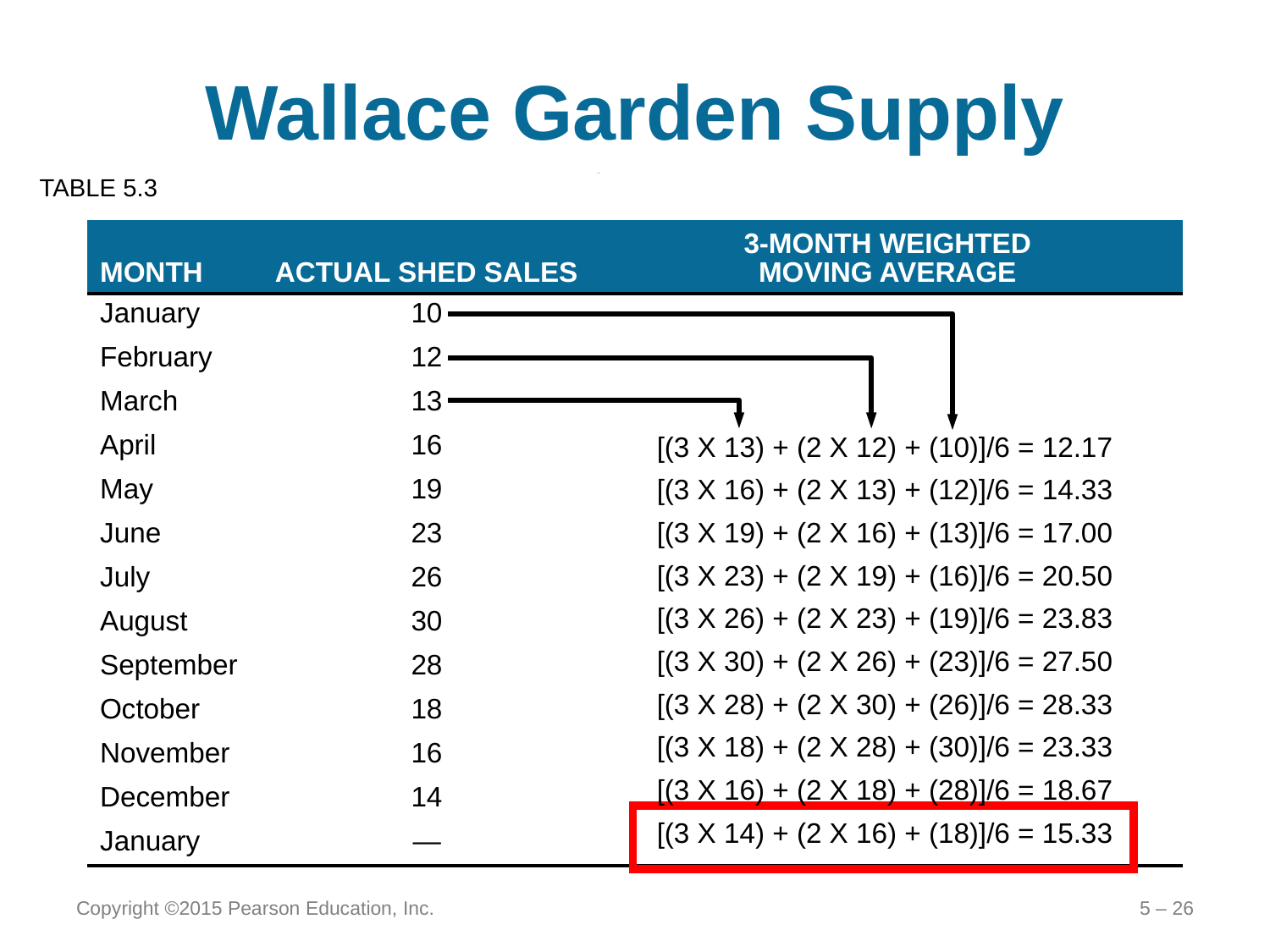

# Wallace Garden Supply
TABLE 5.3

| MONTH | ACTUAL SHED SALES | 3-MONTH WEIGHTED MOVING AVERAGE |
| --- | --- | --- |
| January | 10 |  |
| February | 12 |  |
| March | 13 |  |
| April | 16 |  |
| May | 19 |  |
| June | 23 |  |
| July | 26 |  |
| August | 30 |  |
| September | 28 |  |
| October | 18 |  |
| November | 16 |  |
| December | 14 |  |
| January | — |  |

[(3 X 13) + (2 X 12) + (10)]/6 = 12.17
[(3 X 16) + (2 X 13) + (12)]/6 = 14.33
[(3 X 19) + (2 X 16) + (13)]/6 = 17.00
[(3 X 23) + (2 X 19) + (16)]/6 = 20.50
[(3 X 26) + (2 X 23) + (19)]/6 = 23.83
[(3 X 30) + (2 X 26) + (23)]/6 = 27.50
[(3 X 28) + (2 X 30) + (26)]/6 = 28.33
[(3 X 18) + (2 X 28) + (30)]/6 = 23.33
[(3 X 16) + (2 X 18) + (28)]/6 = 18.67
[(3 X 14) + (2 X 16) + (18)]/6 = 15.33

Copyright ©2015 Pearson Education, Inc.
5 – 26